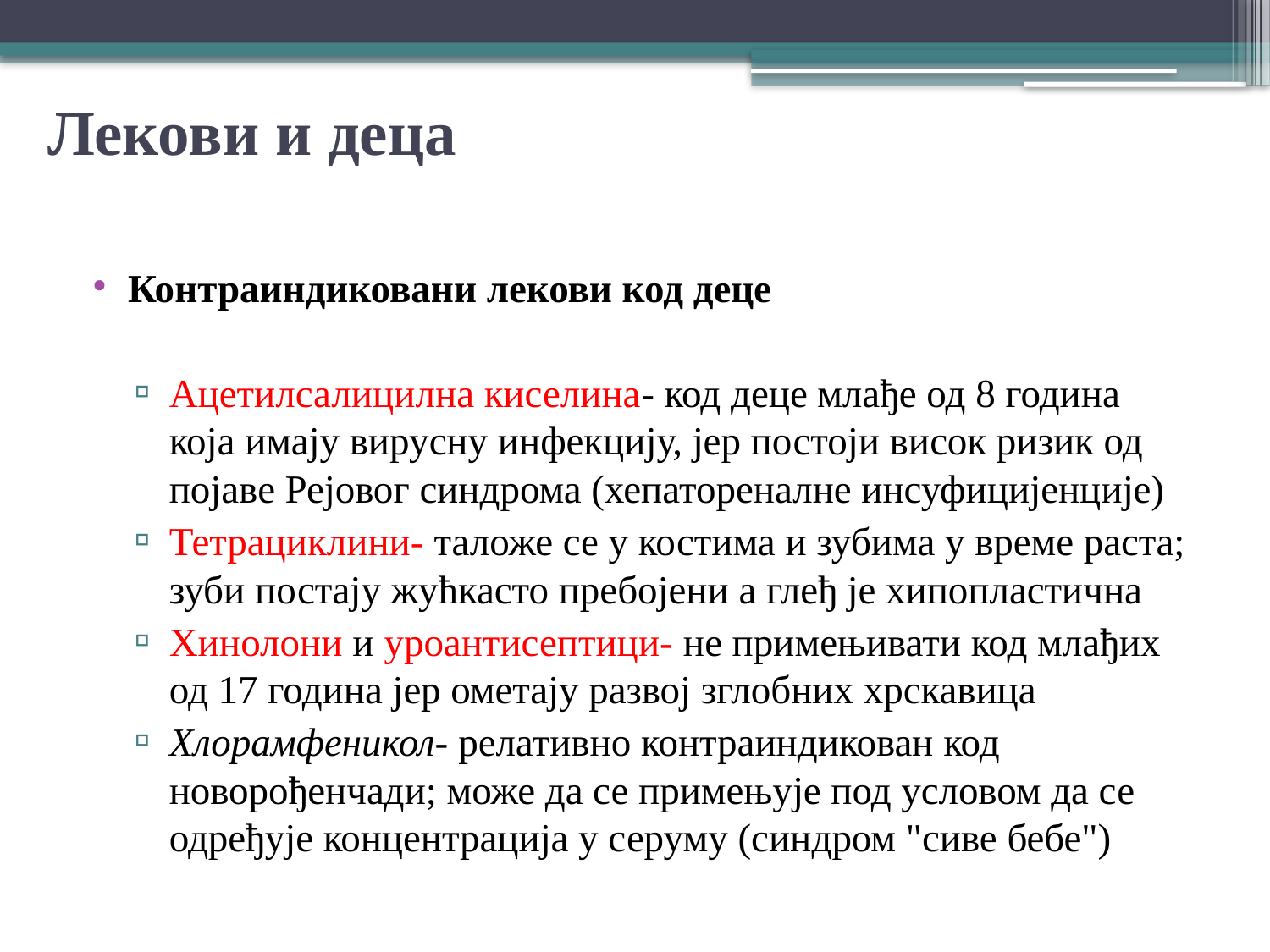

# Лекови и деца
Контраиндиковани лекови код деце

Ацетилсалицилна киселина- код деце млађе од 8 година која имају вирусну инфекцију, јер постоји висок ризик од појаве Рејовог синдрома (хепатореналне инсуфицијенције)
Тетрациклини- таложе се у костима и зубима у време раста; зуби постају жућкасто пребојени а глеђ је хипопластична
Хинолони и уроантисептици- не примењивати код млађих од 17 година јер ометају развој зглобних хрскавица
Хлорамфеникол- релативно контраиндикован код новорођенчади; може да се примењује под условом да се одређује концентрација у серуму (синдром "сиве бебе")